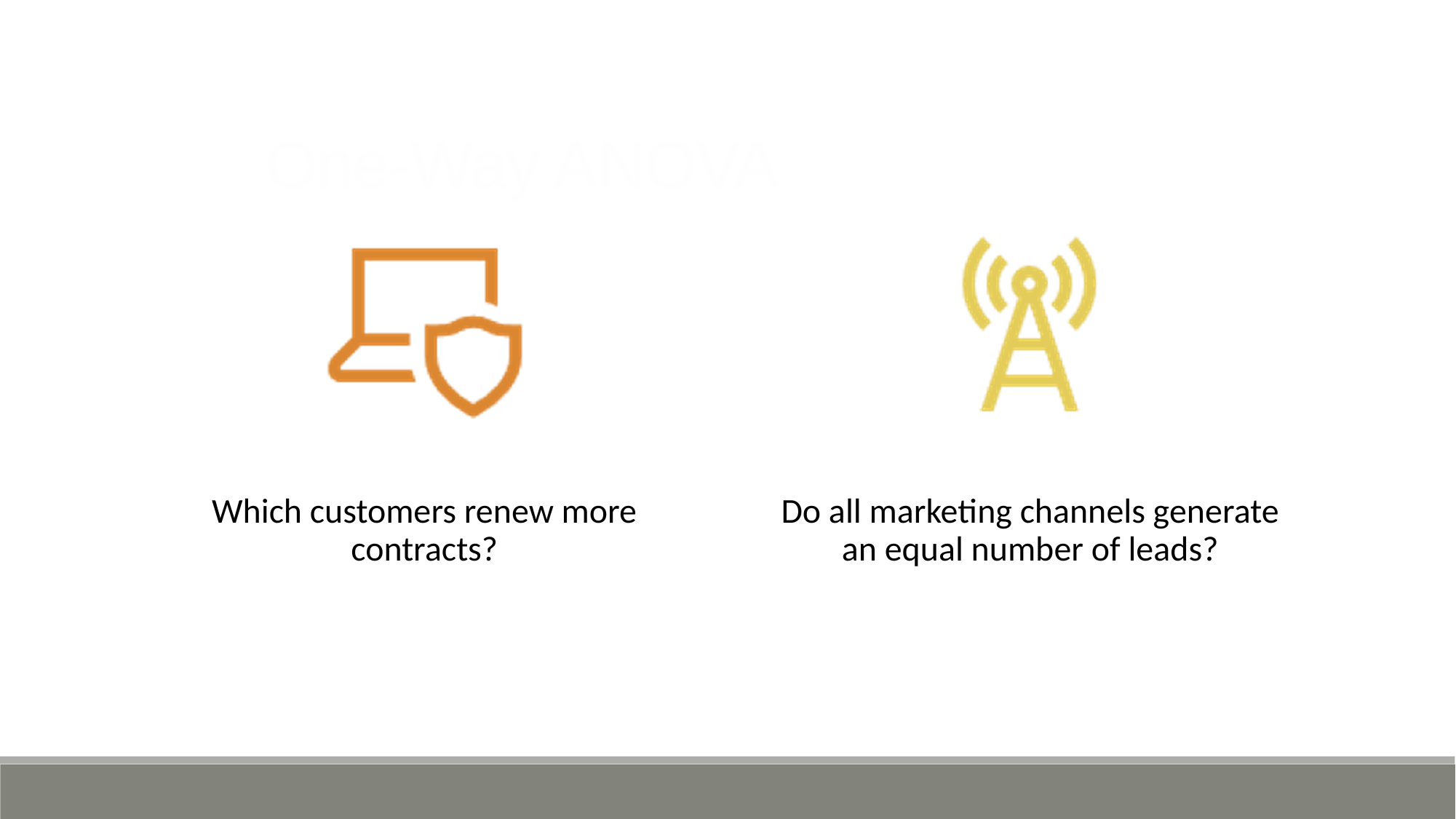

One-Way ANOVA
Which customers renew more contracts?
Do all marketing channels generate an equal number of leads?